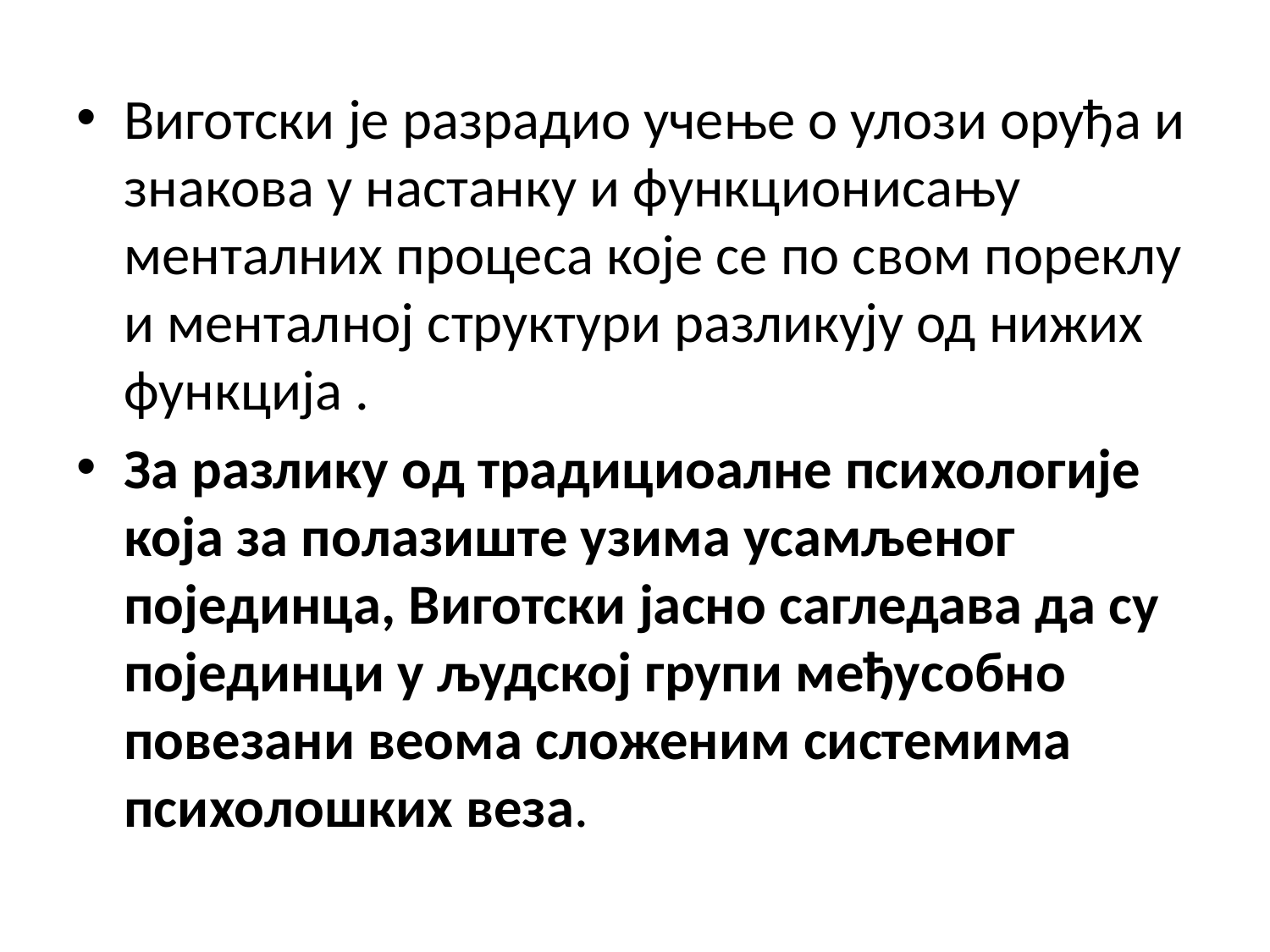

Виготски је разрадио учење о улози оруђа и знакова у настанку и функционисању менталних процеса које се по свом пореклу и менталној структури разликују од нижих функција .
За разлику од традициоалне психологије која за полазиште узима усамљеног појединца, Виготски јасно сагледава да су појединци у људској групи међусобно повезани веома сложеним системима психолошких веза.